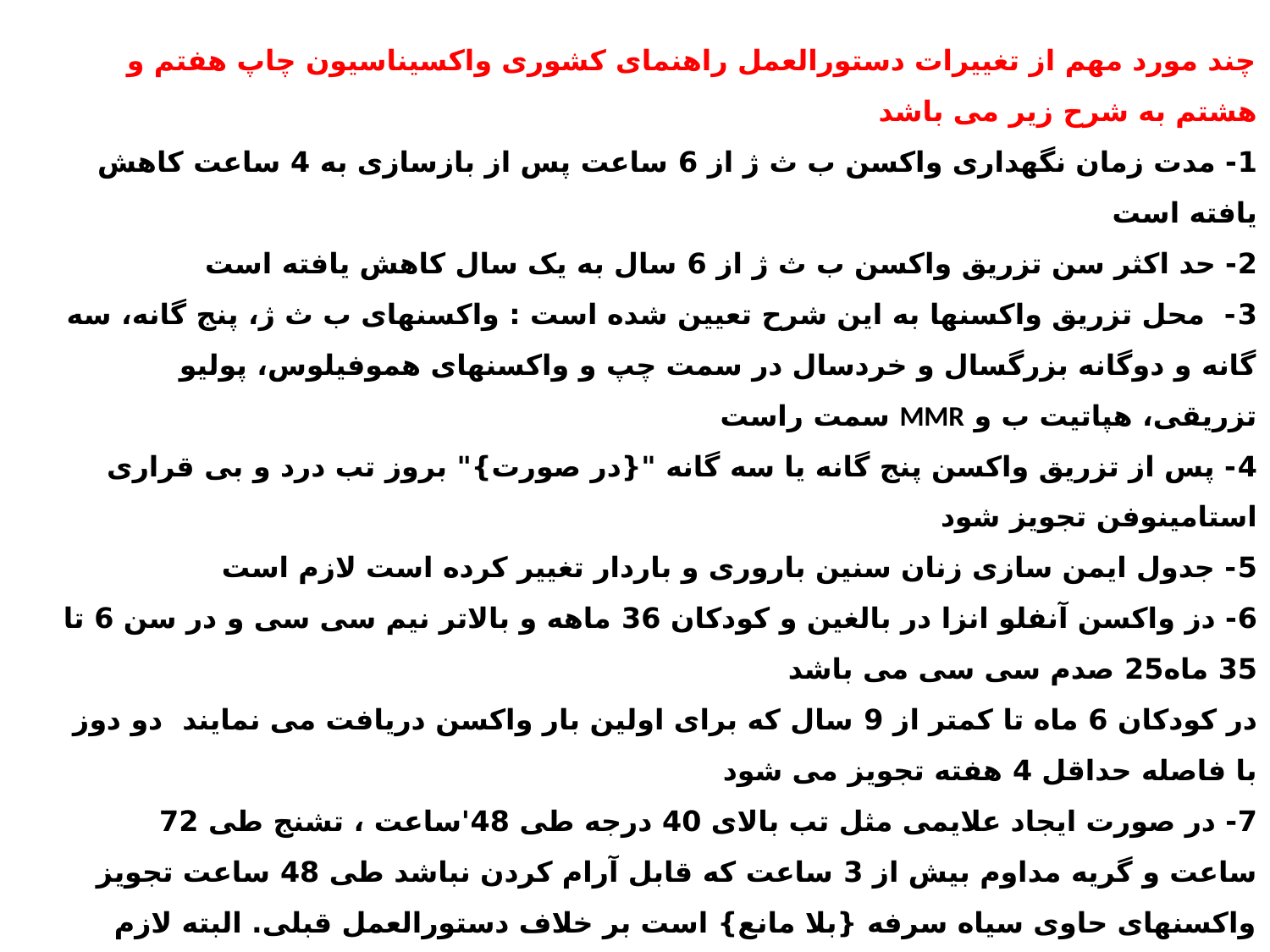

چند مورد مهم از تغییرات دستورالعمل راهنمای کشوری واکسیناسیون چاپ هفتم و هشتم به شرح زیر می باشد
1- مدت زمان نگهداری واکسن ب ث ژ از 6 ساعت پس از بازسازی به 4 ساعت کاهش یافته است
2- حد اکثر سن تزریق واکسن ب ث ژ از 6 سال به یک سال کاهش یافته است
3-  محل تزریق واکسنها به این شرح تعیین شده است : واکسنهای ب ث ژ، پنج گانه، سه گانه و دوگانه بزرگسال و خردسال در سمت چپ و واکسنهای هموفیلوس، پولیو تزریقی، هپاتیت ب و MMR سمت راست
4- پس از تزریق واکسن پنج گانه یا سه گانه "{در صورت}" بروز تب درد و بی قراری استامینوفن تجویز شود
5- جدول ایمن سازی زنان سنین باروری و باردار تغییر کرده است لازم است
6- دز واکسن آنفلو انزا در بالغین و کودکان 36 ماهه و بالاتر نیم سی سی و در سن 6 تا 35 ماه25 صدم سی سی می باشد
در کودکان 6 ماه تا کمتر از 9 سال که برای اولین بار واکسن دریافت می نمایند  دو دوز با فاصله حداقل 4 هفته تجویز می شود
7- در صورت ایجاد علایمی مثل تب بالای 40 درجه طی 48'ساعت ، تشنج طی 72 ساعت و گریه مداوم بیش از 3 ساعت که قابل آرام کردن نباشد طی 48 ساعت تجویز واکسنهای حاوی سیاه سرفه {بلا مانع} است بر خلاف دستورالعمل قبلی. البته لازم است اقدامات حمایتی و درمانی مانند دادن مایعات ، استامینوفن و پایین آوردن تب و درمان دارویی مناسب در صورت بروز تشنج صورت گیرد
8-بیماران مبتلا به دیابت جز گروه پرخطر هپاتیت ب بوده و باید واکسن هپاتیت ب برای آنان تزریق گردد.
9- در صورت استفراغ کودک طی ۳۰ دقیقه بعد از تجویز Opv باید دوباره قطره تکرار شود قبلا 10 دقیقه